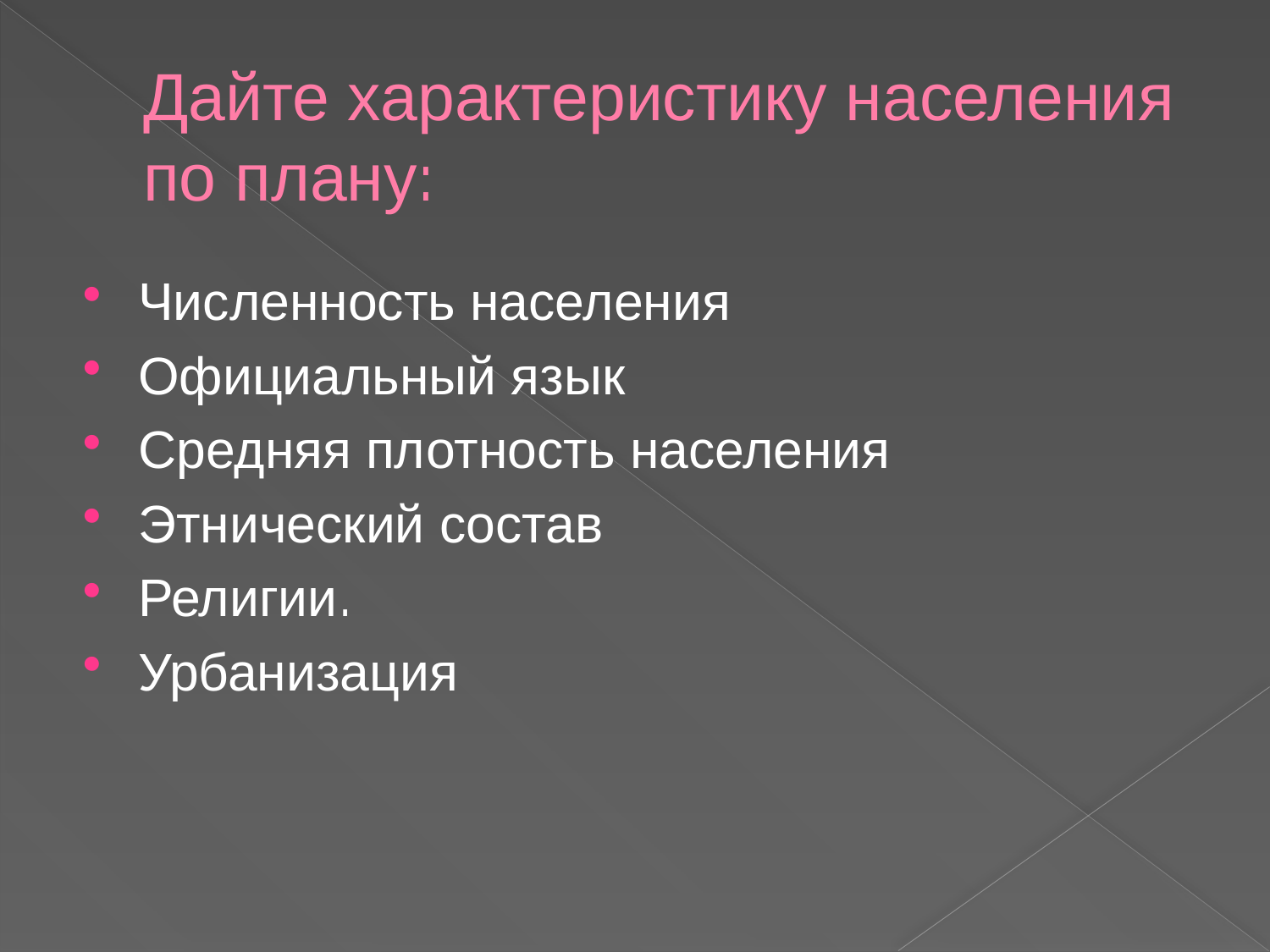

# Дайте характеристику населения по плану:
Численность населения
Официальный язык
Средняя плотность населения
Этнический состав
Религии.
Урбанизация